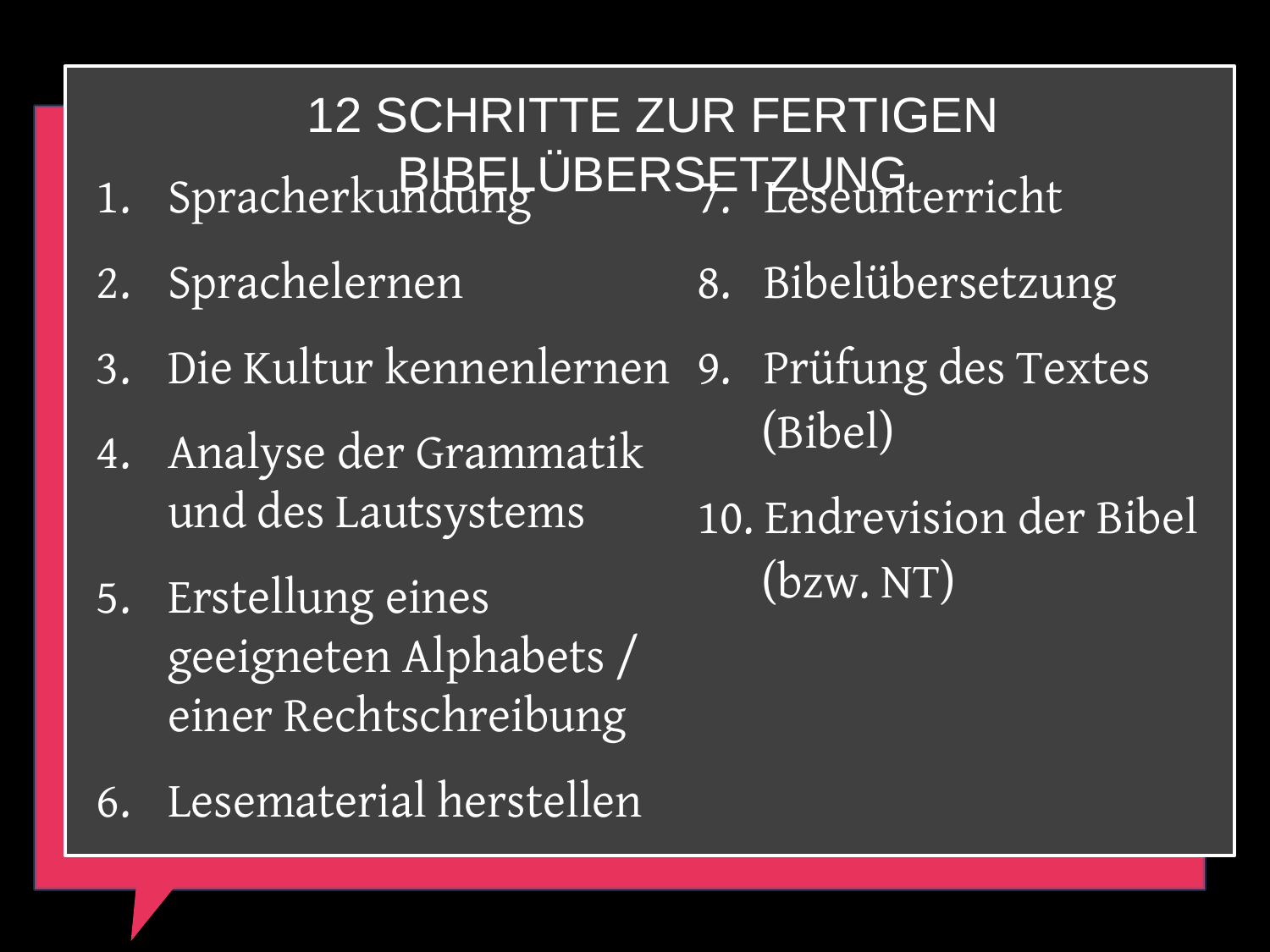

12 Schritte zur fertigen Bibelübersetzung
Spracherkundung
Sprachelernen
Die Kultur kennenlernen
Analyse der Grammatik und des Lautsystems
Erstellung eines geeigneten Alphabets / einer Rechtschreibung
Lesematerial herstellen
7.   Leseunterricht
8.   Bibelübersetzung
9.   Prüfung des Textes
      (Bibel)
10. Endrevision der Bibel
      (bzw. NT)